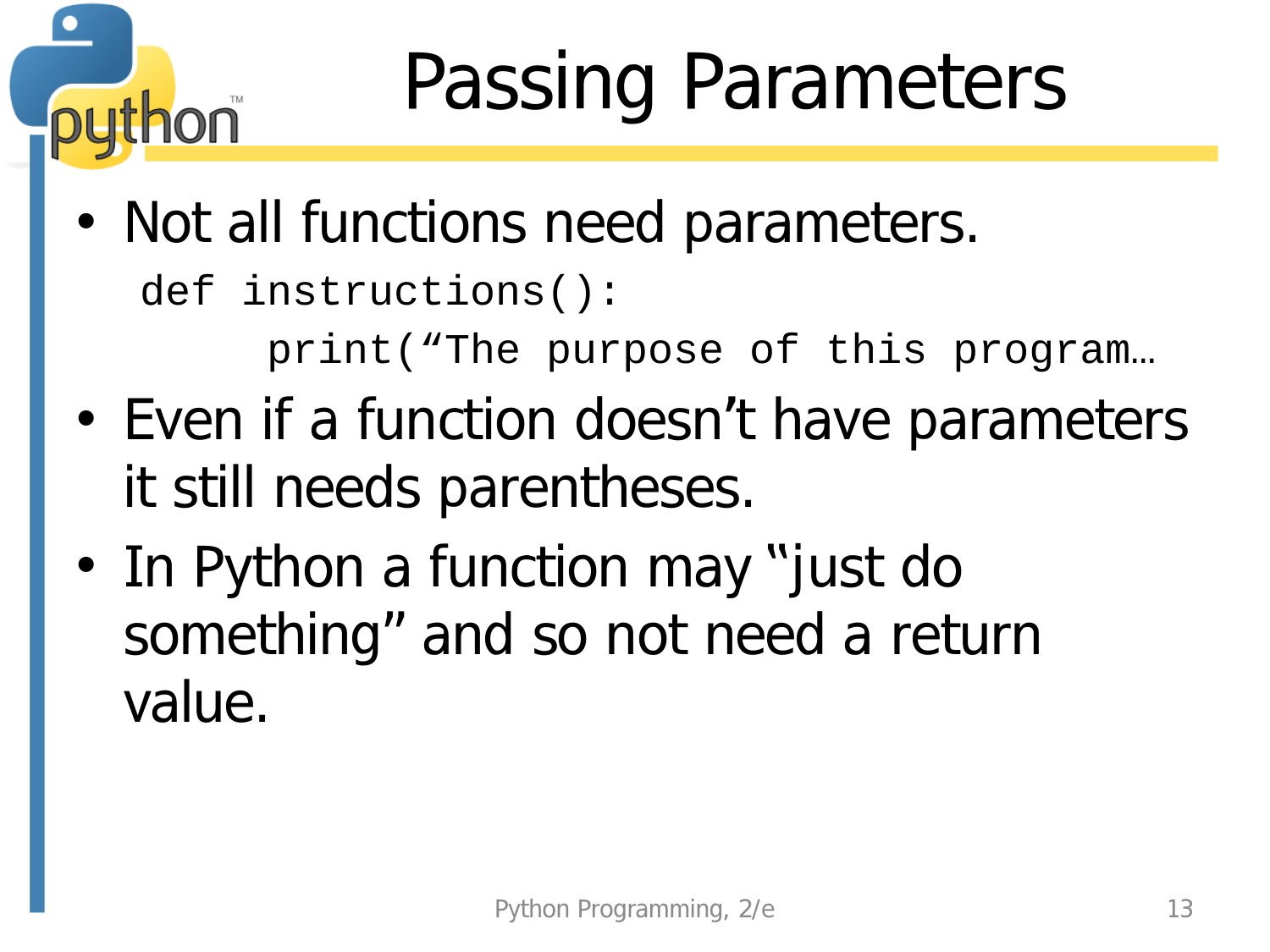

# Passing Parameters
Not all functions need parameters.
def instructions():
	print(“The purpose of this program…
Even if a function doesn’t have parameters it still needs parentheses.
In Python a function may “just do something” and so not need a return value.
Python Programming, 2/e
13